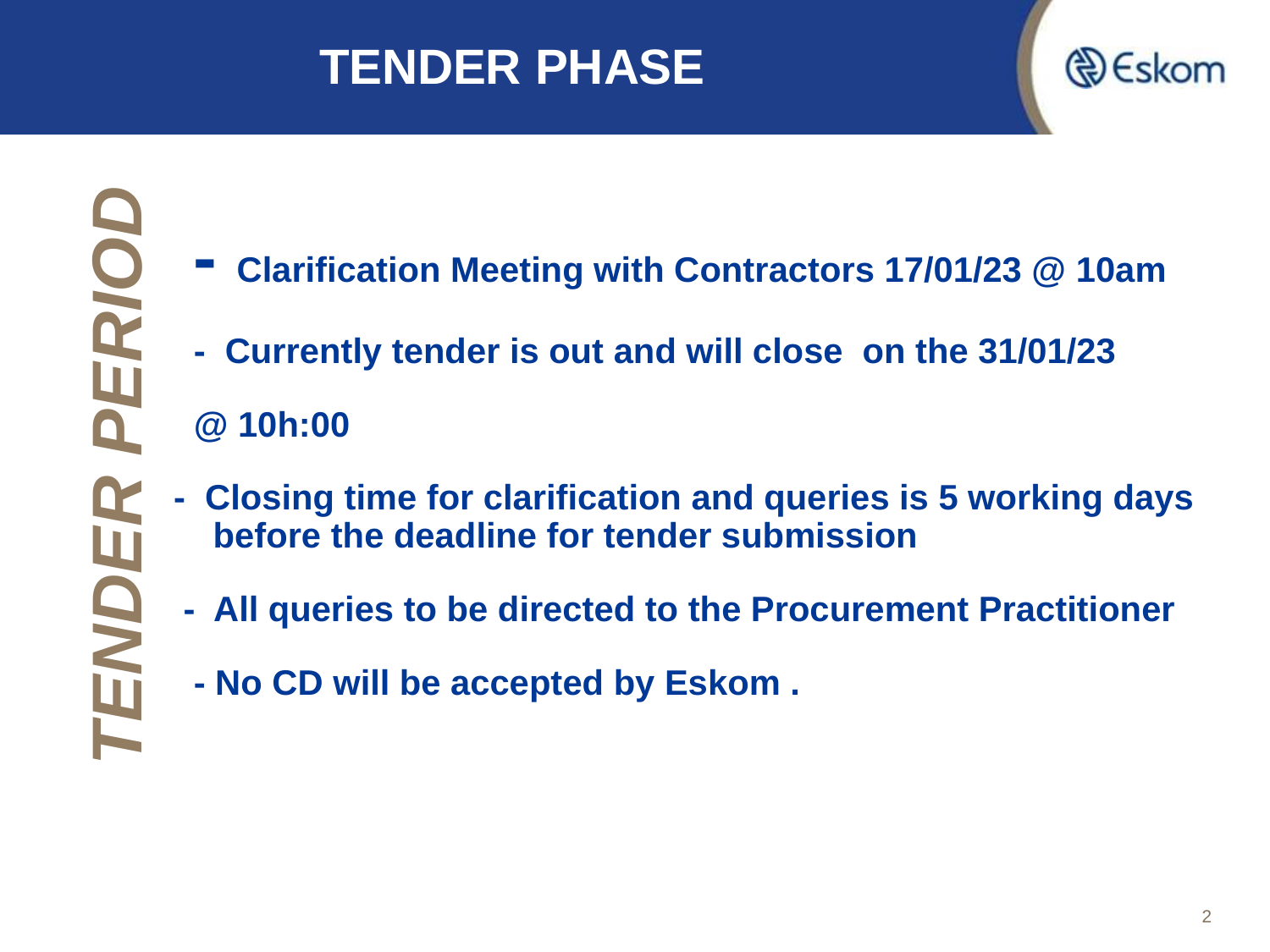

# TENDER PHASE

              - Clarification Meeting with Contractors 17/01/23 @ 10am
	    -  Currently tender is out and will close  on the 31/01/23
	    @ 10h:00
               -  Closing time for clarification and queries is 5 working days 	      before the deadline for tender submission
                -  All queries to be directed to the Procurement Practitioner
	    - No CD will be accepted by Eskom .

TENDER PERIOD
2